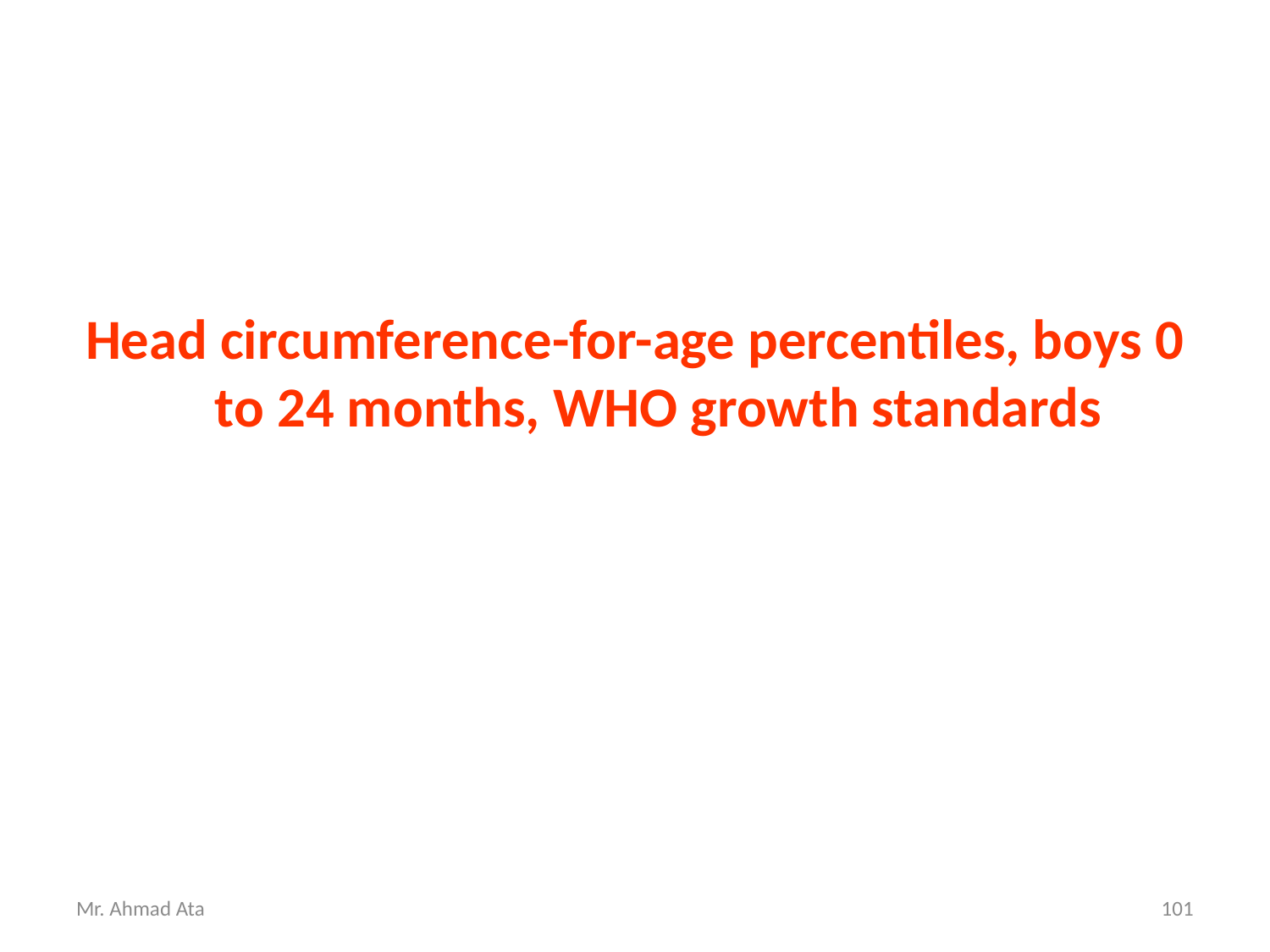

#
Head circumference-for-age percentiles, boys 0 to 24 months, WHO growth standards
Mr. Ahmad Ata
101